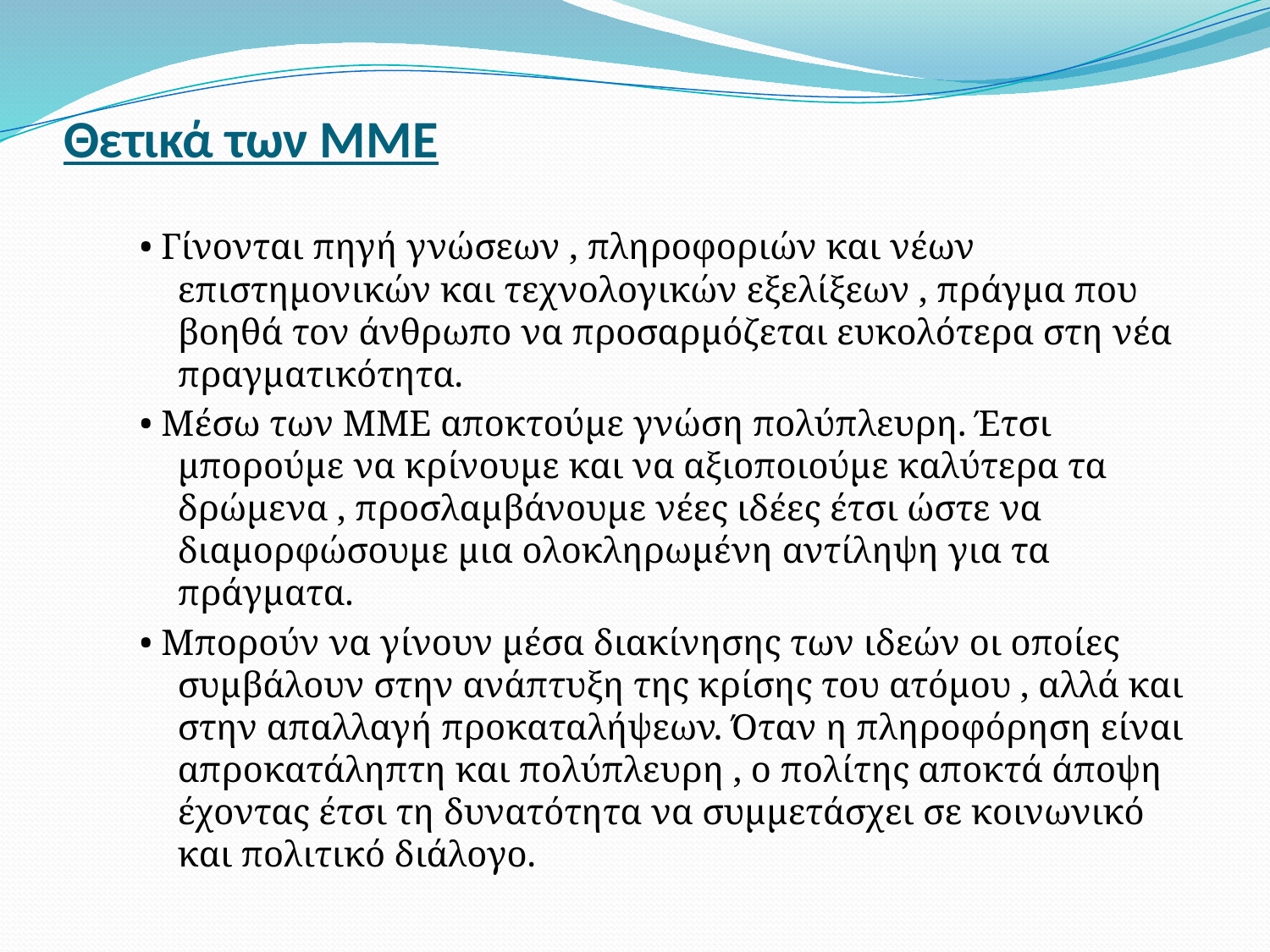

# Θετικά των ΜΜΕ
• Γίνονται πηγή γνώσεων , πληροφοριών και νέων επιστημονικών και τεχνολογικών εξελίξεων , πράγμα που βοηθά τον άνθρωπο να προσαρμόζεται ευκολότερα στη νέα πραγματικότητα.
• Μέσω των ΜΜΕ αποκτούμε γνώση πολύπλευρη. Έτσι μπορούμε να κρίνουμε και να αξιοποιούμε καλύτερα τα δρώμενα , προσλαμβάνουμε νέες ιδέες έτσι ώστε να διαμορφώσουμε μια ολοκληρωμένη αντίληψη για τα πράγματα.
• Μπορούν να γίνουν μέσα διακίνησης των ιδεών οι οποίες συμβάλουν στην ανάπτυξη της κρίσης του ατόμου , αλλά και στην απαλλαγή προκαταλήψεων. Όταν η πληροφόρηση είναι  απροκατάληπτη και πολύπλευρη , ο πολίτης αποκτά άποψη έχοντας έτσι τη δυνατότητα να συμμετάσχει σε κοινωνικό και πολιτικό διάλογο.